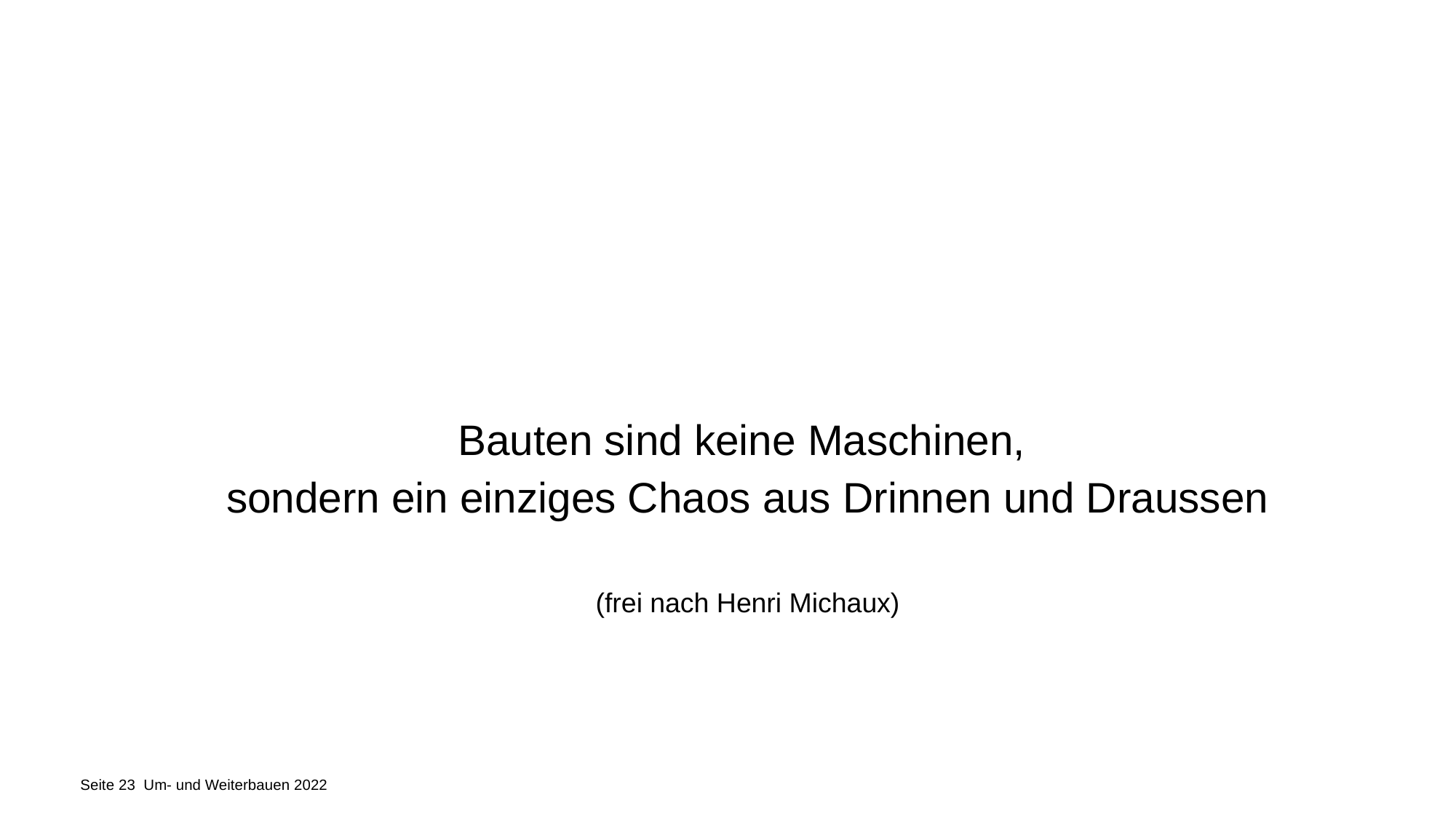

#

Bauten sind keine Maschinen,
sondern ein einziges Chaos aus Drinnen und Draussen

(frei nach Henri Michaux)

Seite 23  Um- und Weiterbauen 2022